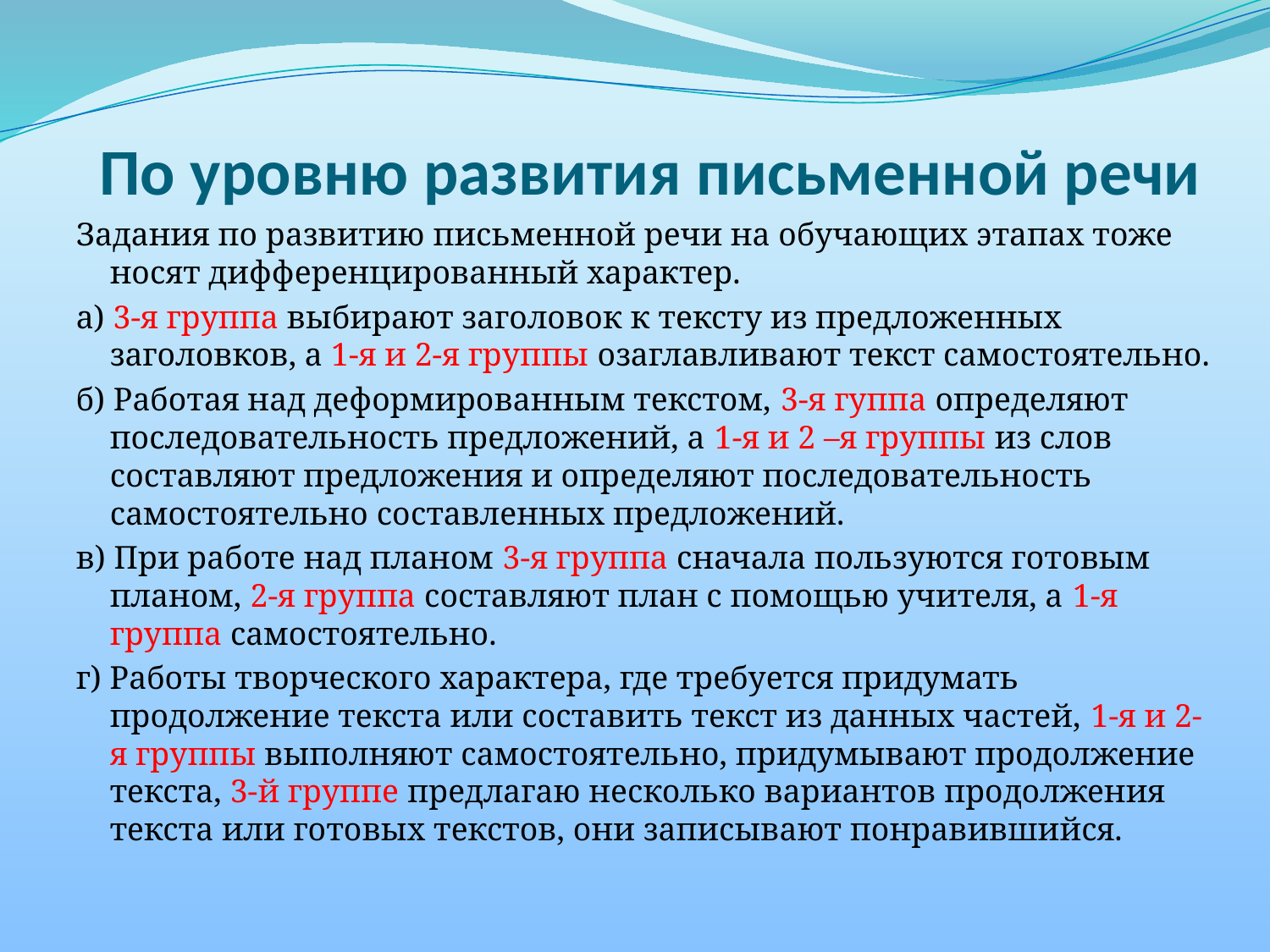

# По уровню развития письменной речи
Задания по развитию письменной речи на обучающих этапах тоже носят дифференцированный характер.
а) 3-я группа выбирают заголовок к тексту из предложенных заголовков, а 1-я и 2-я группы озаглавливают текст самостоятельно.
б) Работая над деформированным текстом, 3-я гуппа определяют последовательность предложений, а 1-я и 2 –я группы из слов составляют предложения и определяют последовательность самостоятельно составленных предложений.
в) При работе над планом 3-я группа сначала пользуются готовым планом, 2-я группа составляют план с помощью учителя, а 1-я группа самостоятельно.
г) Работы творческого характера, где требуется придумать продолжение текста или составить текст из данных частей, 1-я и 2-я группы выполняют самостоятельно, придумывают продолжение текста, 3-й группе предлагаю несколько вариантов продолжения текста или готовых текстов, они записывают понравившийся.